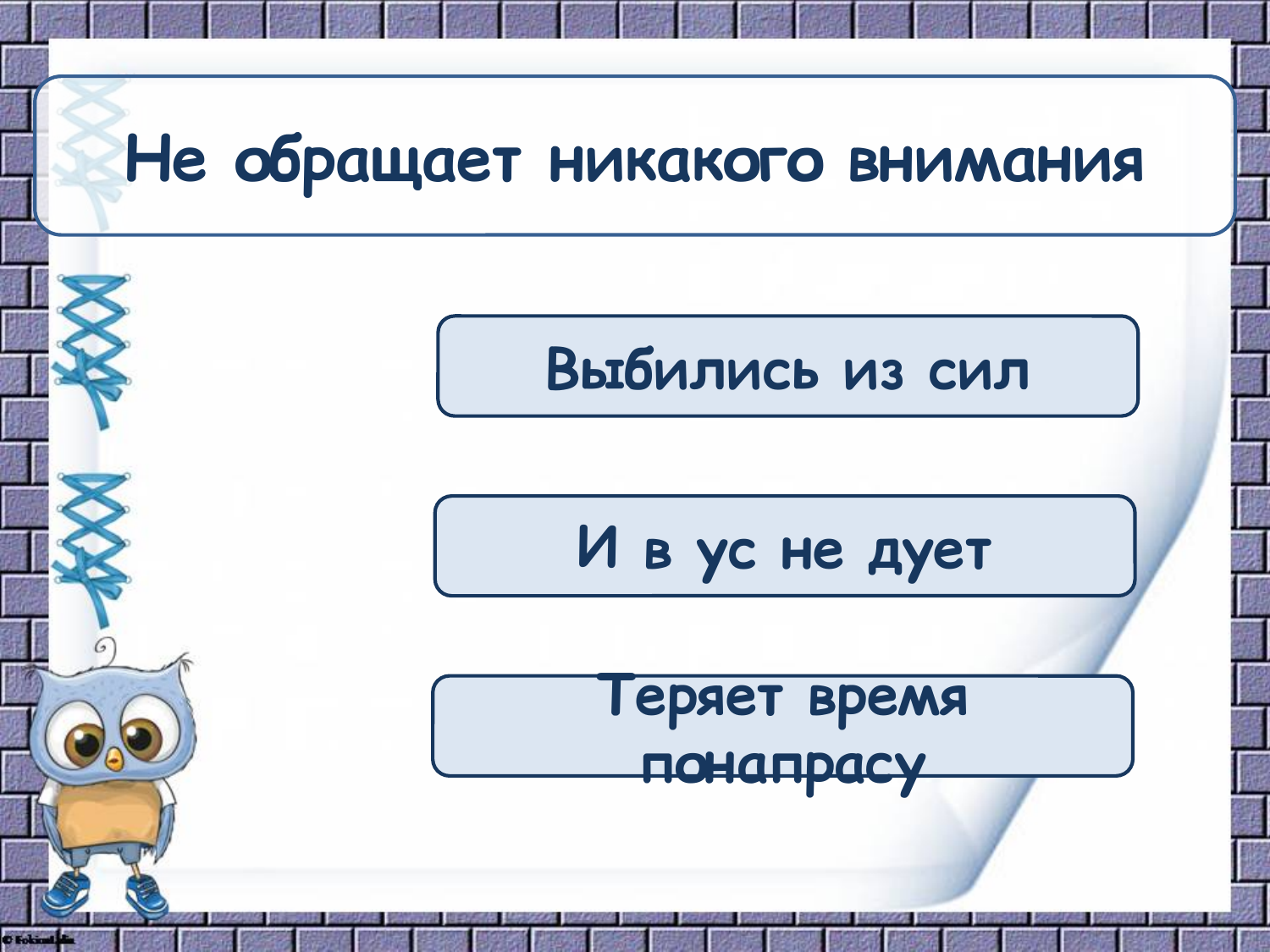

Не обращает никакого внимания
Выбились из сил
И в ус не дует
Теряет время понапрасу